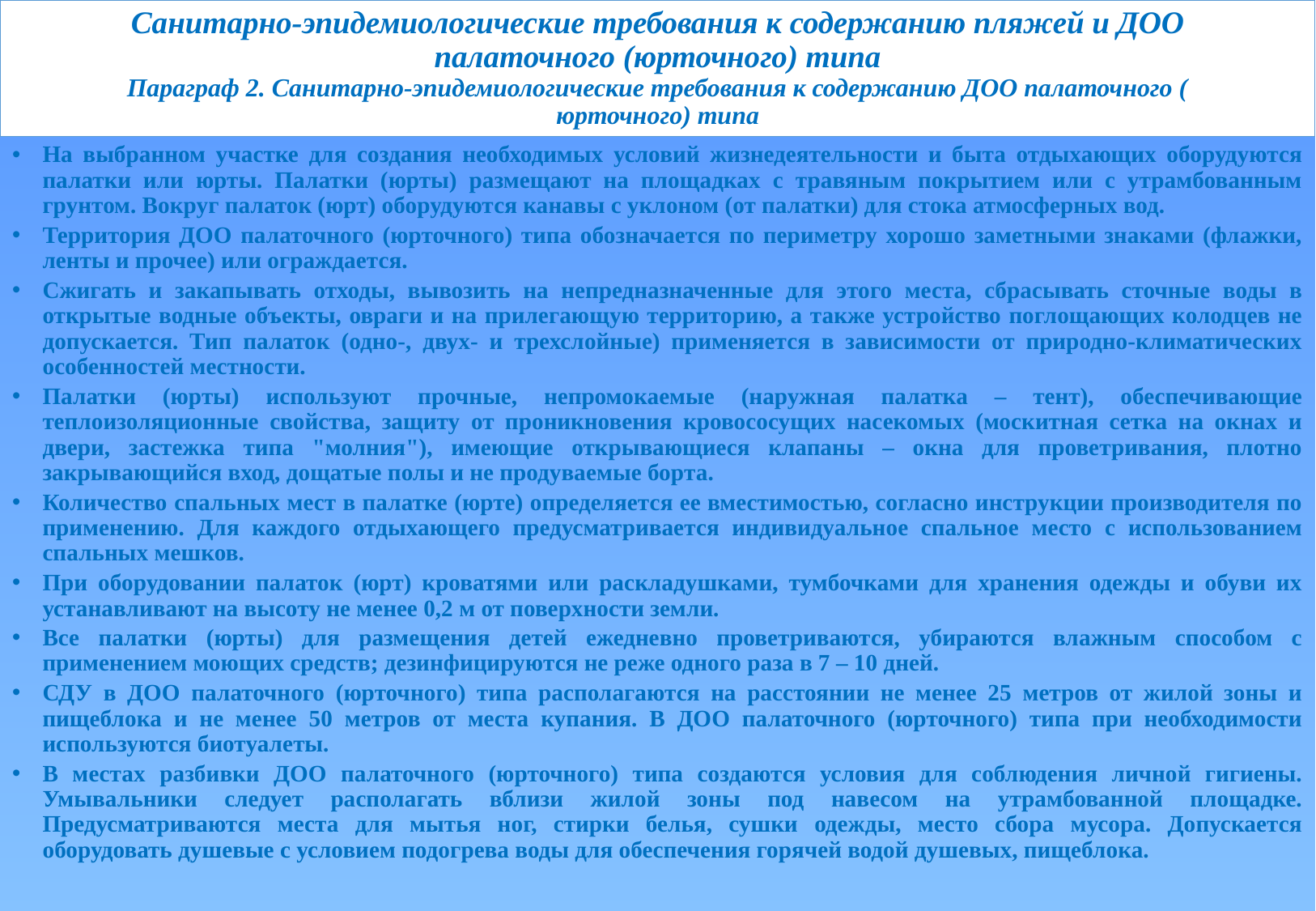

# Санитарно-эпидемиологические требования к содержанию пляжей и ДОО палаточного (юрточного) типа Параграф 2. Санитарно-эпидемиологические требования к содержанию ДОО палаточного ( юрточного) типа
На выбранном участке для создания необходимых условий жизнедеятельности и быта отдыхающих оборудуются палатки или юрты. Палатки (юрты) размещают на площадках с травяным покрытием или с утрамбованным грунтом. Вокруг палаток (юрт) оборудуются канавы с уклоном (от палатки) для стока атмосферных вод.
Территория ДОО палаточного (юрточного) типа обозначается по периметру хорошо заметными знаками (флажки, ленты и прочее) или ограждается.
Сжигать и закапывать отходы, вывозить на непредназначенные для этого места, сбрасывать сточные воды в открытые водные объекты, овраги и на прилегающую территорию, а также устройство поглощающих колодцев не допускается. Тип палаток (одно-, двух- и трехслойные) применяется в зависимости от природно-климатических особенностей местности.
Палатки (юрты) используют прочные, непромокаемые (наружная палатка – тент), обеспечивающие теплоизоляционные свойства, защиту от проникновения кровососущих насекомых (москитная сетка на окнах и двери, застежка типа "молния"), имеющие открывающиеся клапаны – окна для проветривания, плотно закрывающийся вход, дощатые полы и не продуваемые борта.
Количество спальных мест в палатке (юрте) определяется ее вместимостью, согласно инструкции производителя по применению. Для каждого отдыхающего предусматривается индивидуальное спальное место с использованием спальных мешков.
При оборудовании палаток (юрт) кроватями или раскладушками, тумбочками для хранения одежды и обуви их устанавливают на высоту не менее 0,2 м от поверхности земли.
Все палатки (юрты) для размещения детей ежедневно проветриваются, убираются влажным способом с применением моющих средств; дезинфицируются не реже одного раза в 7 – 10 дней.
СДУ в ДОО палаточного (юрточного) типа располагаются на расстоянии не менее 25 метров от жилой зоны и пищеблока и не менее 50 метров от места купания. В ДОО палаточного (юрточного) типа при необходимости используются биотуалеты.
В местах разбивки ДОО палаточного (юрточного) типа создаются условия для соблюдения личной гигиены. Умывальники следует располагать вблизи жилой зоны под навесом на утрамбованной площадке. Предусматриваются места для мытья ног, стирки белья, сушки одежды, место сбора мусора. Допускается оборудовать душевые с условием подогрева воды для обеспечения горячей водой душевых, пищеблока.
25